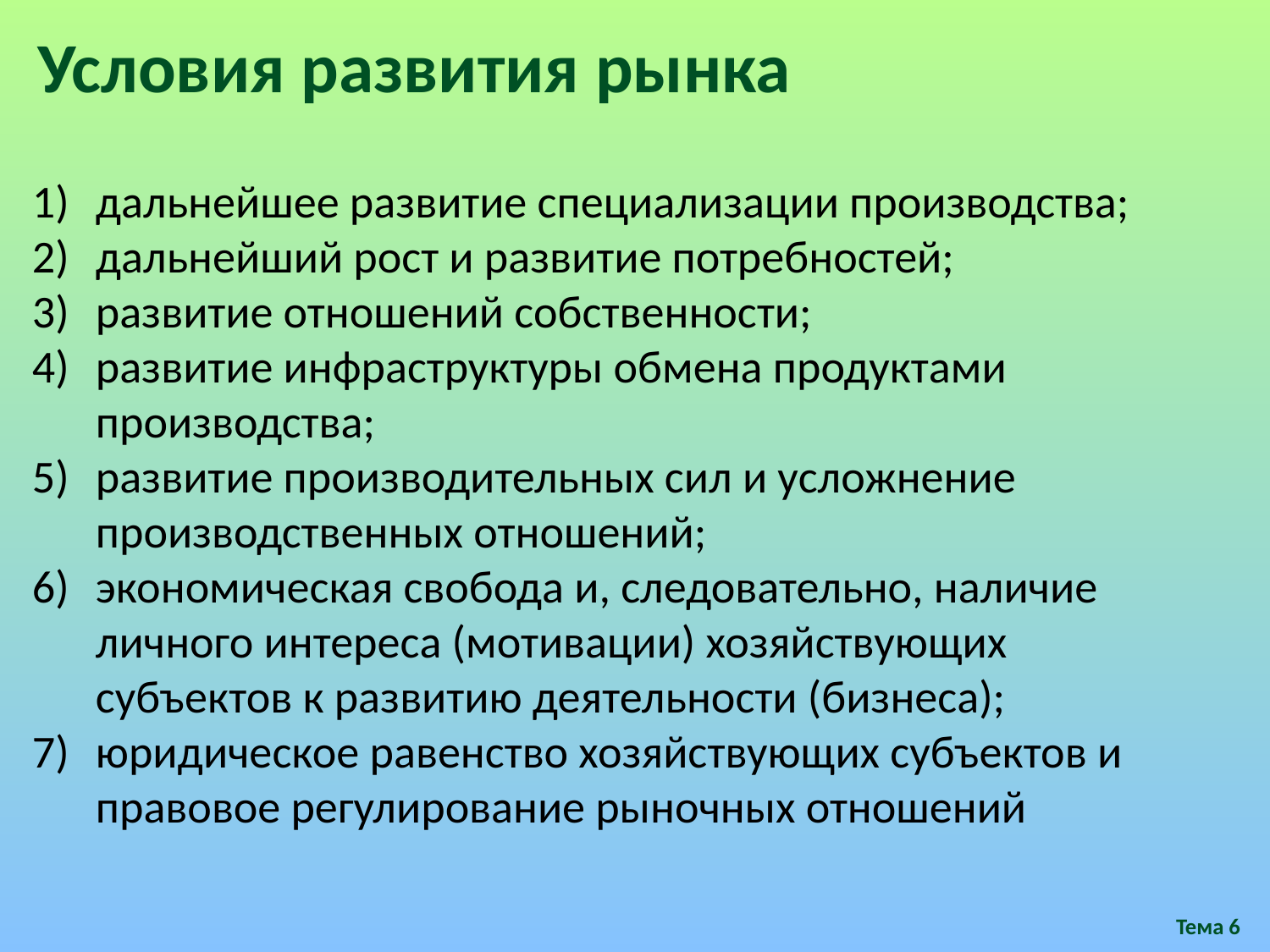

Условия развития рынка
дальнейшее развитие специализации производства;
дальнейший рост и развитие потребностей;
развитие отношений собственности;
развитие инфраструктуры обмена продуктами производства;
развитие производительных сил и усложнение производственных отношений;
экономическая свобода и, следовательно, наличие личного интереса (мотивации) хозяйствующих субъектов к развитию деятельности (бизнеса);
юридическое равенство хозяйствующих субъектов и правовое регулирование рыночных отношений
Тема 6